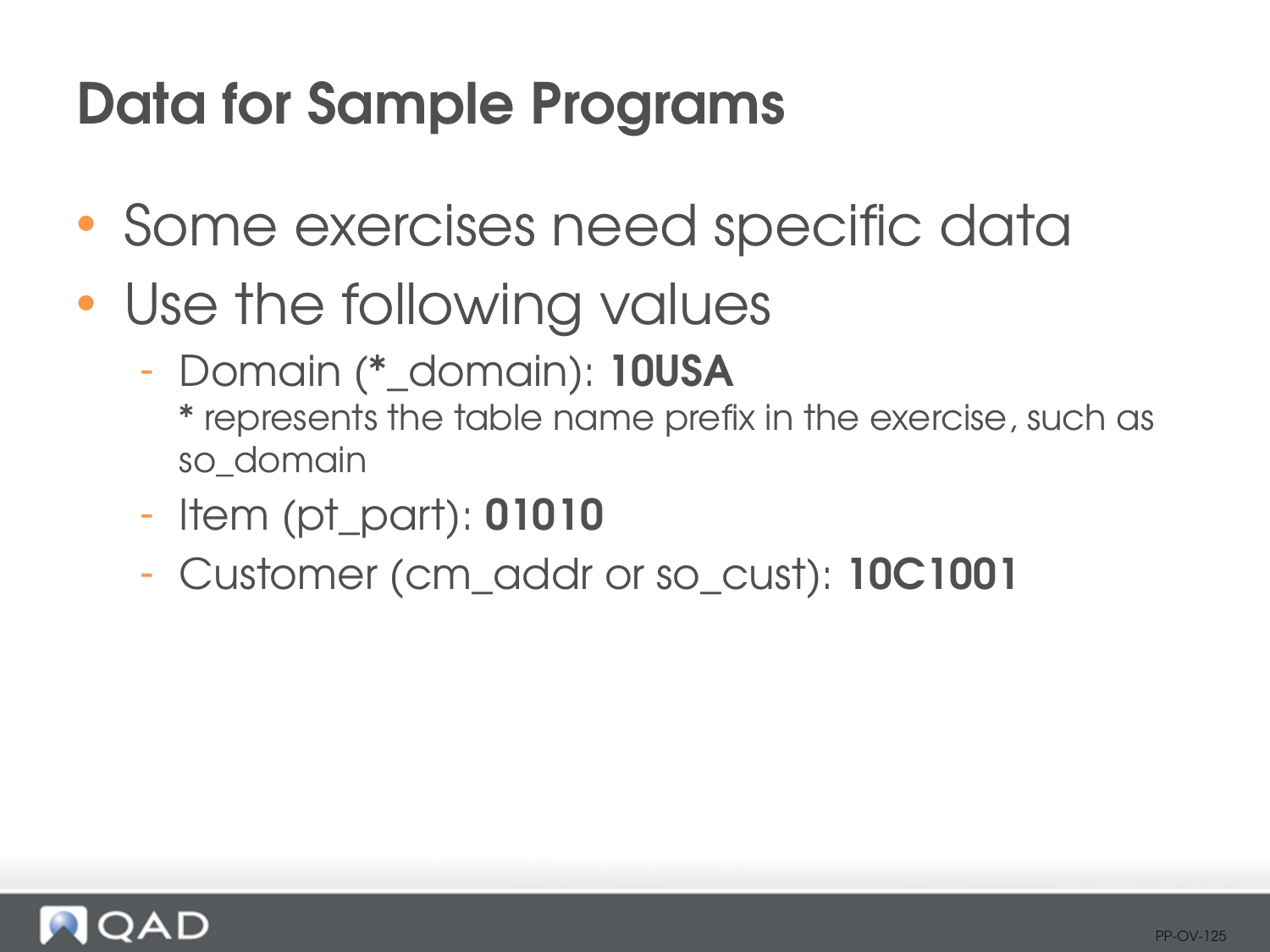

# Data for Sample Programs
Some exercises need specific data
Use the following values
Domain (*_domain): 10USA
* represents the table name prefix in the exercise, such as so_domain
Item (pt_part): 01010
Customer (cm_addr or so_cust): 10C1001
PP-OV-125